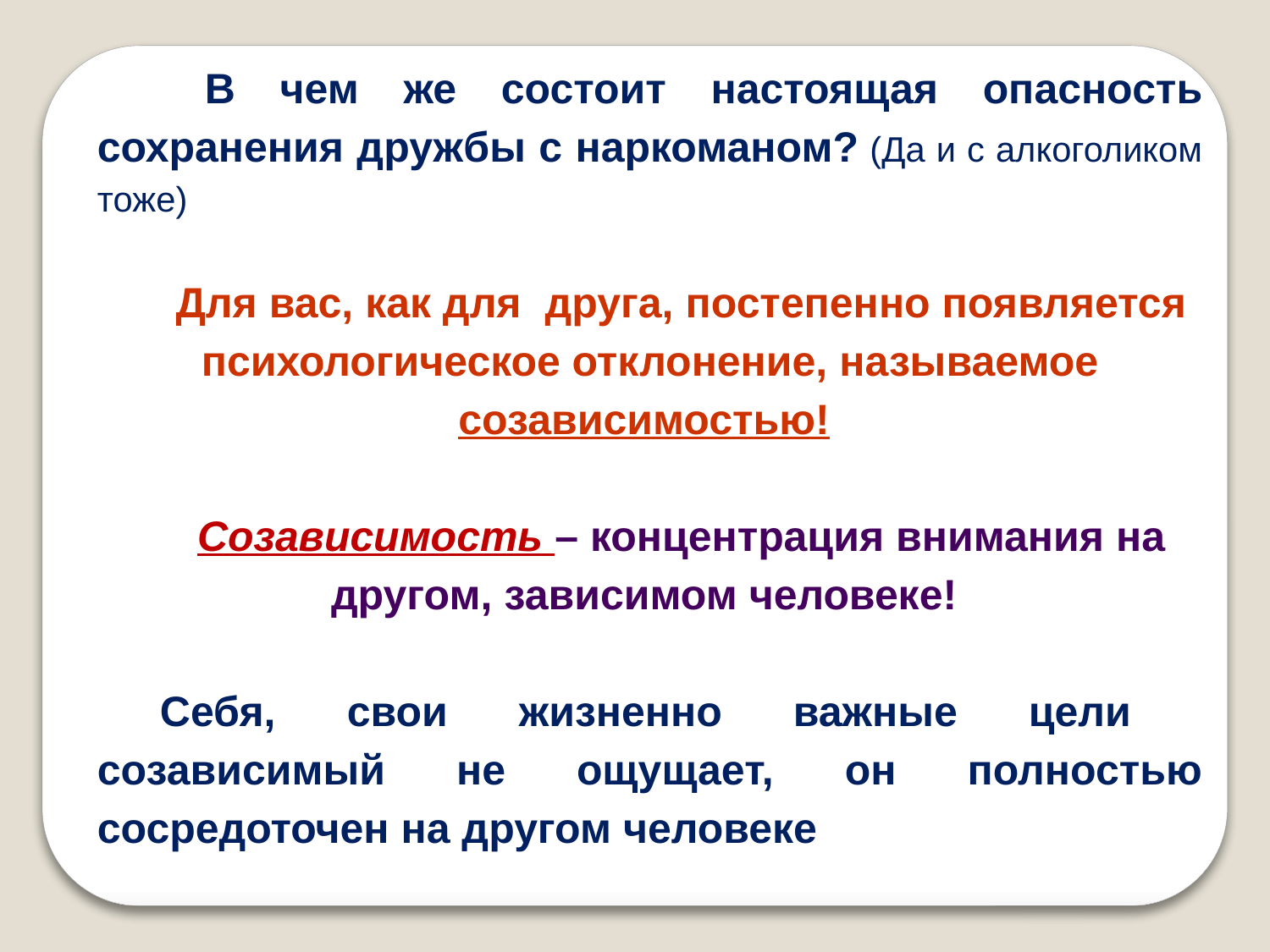

В чем же состоит настоящая опасность сохранения дружбы с наркоманом? (Да и с алкоголиком тоже)

Для вас, как для  друга, постепенно появляется психологическое отклонение, называемое созависимостью!

Созависимость – концентрация внимания на другом, зависимом человеке!

Себя, свои жизненно важные цели  созависимый не ощущает, он полностью сосредоточен на другом человеке